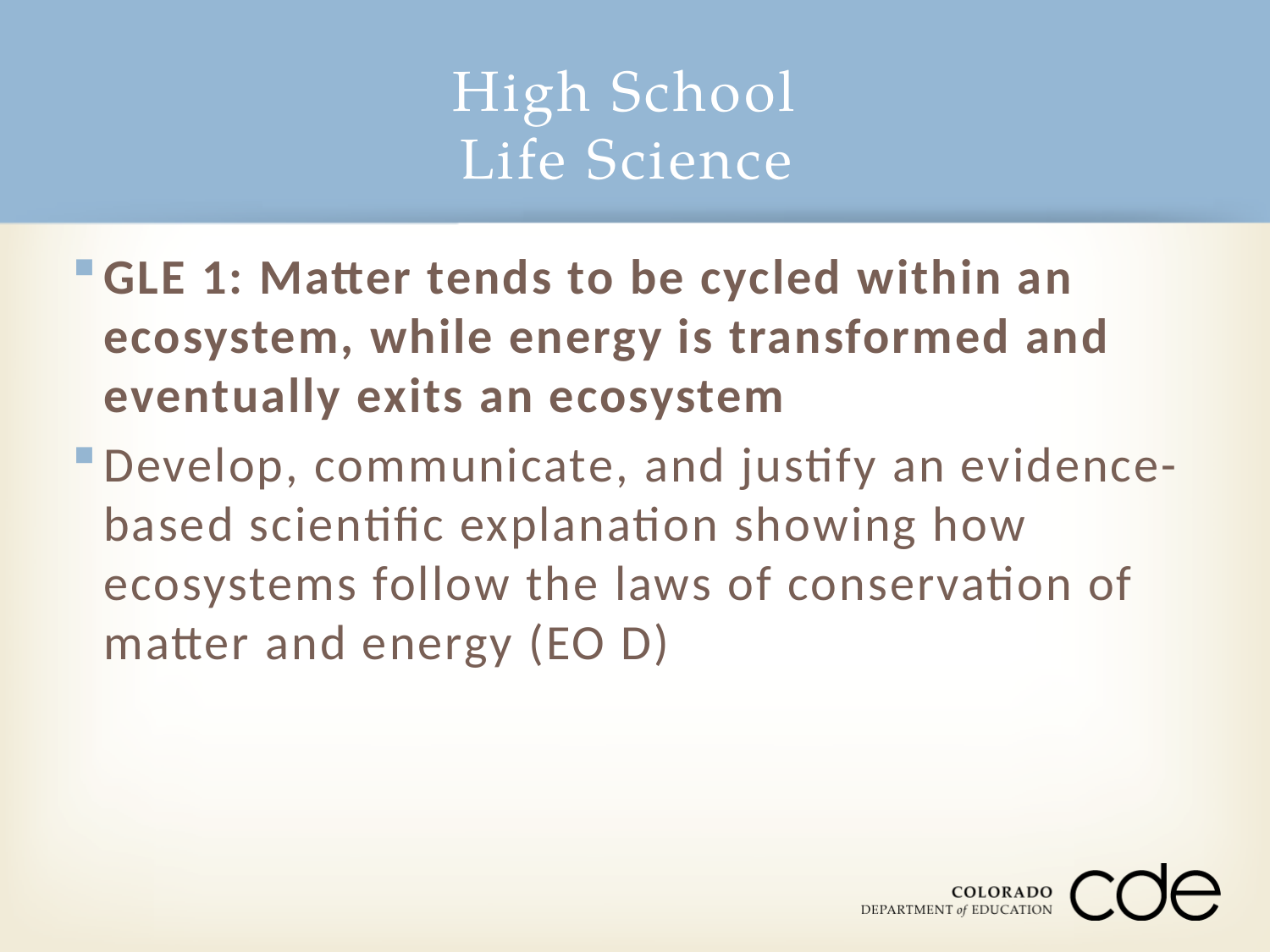

# High School Life Science
GLE 1: Matter tends to be cycled within an ecosystem, while energy is transformed and eventually exits an ecosystem
Develop, communicate, and justify an evidence-based scientific explanation showing how ecosystems follow the laws of conservation of matter and energy (EO D)